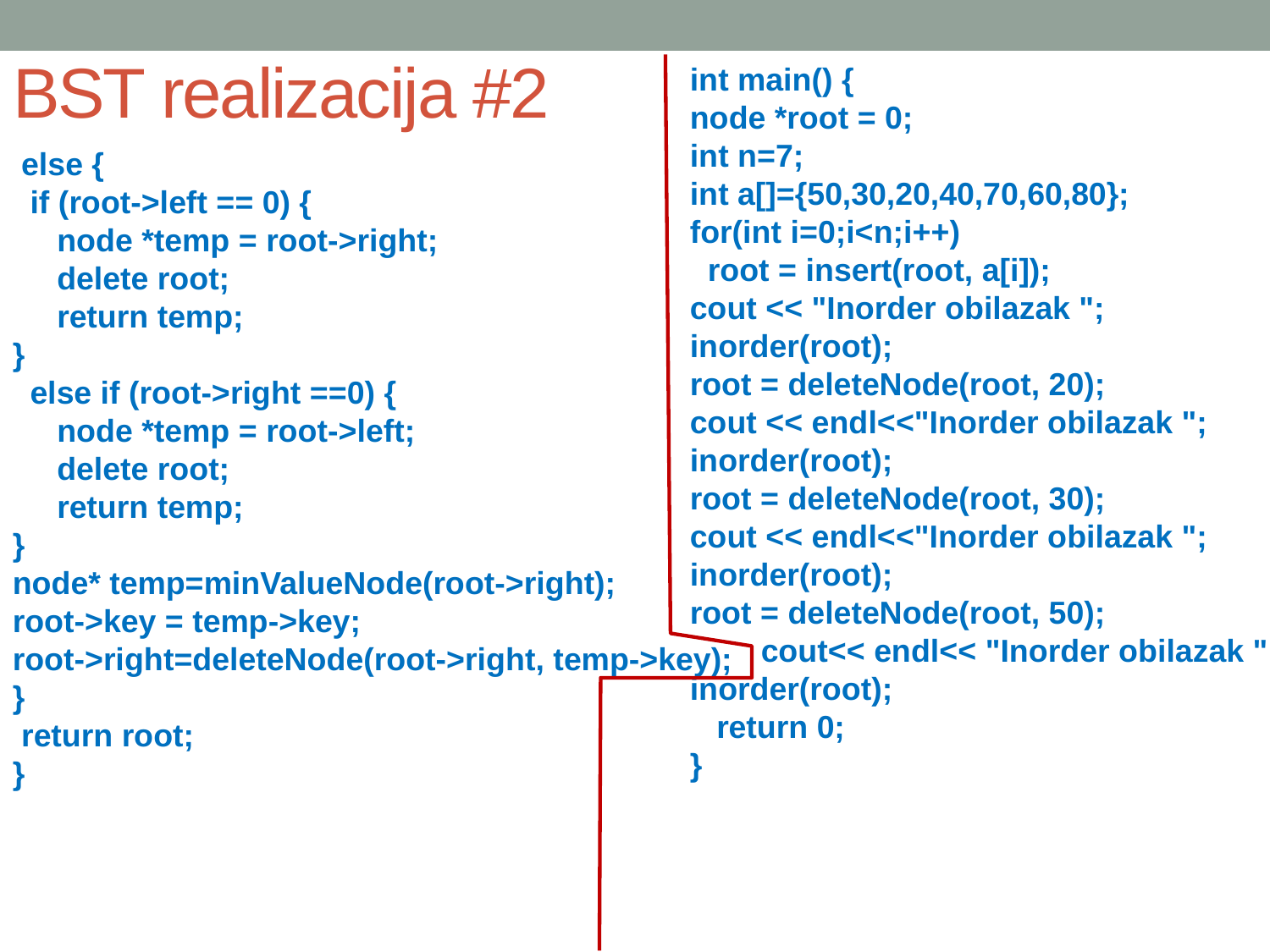

# BST realizacija #2
int main() {
node *root = 0;
int n=7;
int a[]={50,30,20,40,70,60,80};
for(int i=0;i<n;i++)
  root = insert(root, a[i]);
cout << "Inorder obilazak ";
inorder(root);
root = deleteNode(root, 20);
cout << endl<<"Inorder obilazak ";
inorder(root);
root = deleteNode(root, 30);
cout << endl<<"Inorder obilazak ";
inorder(root);
root = deleteNode(root, 50);
        cout<< endl<< "Inorder obilazak ";
inorder(root);
   return 0;
}

 else {
  if (root->left == 0) {
     node *temp = root->right;
     delete root;
     return temp;
}
  else if (root->right ==0) {
     node *temp = root->left;
     delete root;
     return temp;
}
node* temp=minValueNode(root->right);
root->key = temp->key;
root->right=deleteNode(root->right, temp->key);
}
 return root;
}